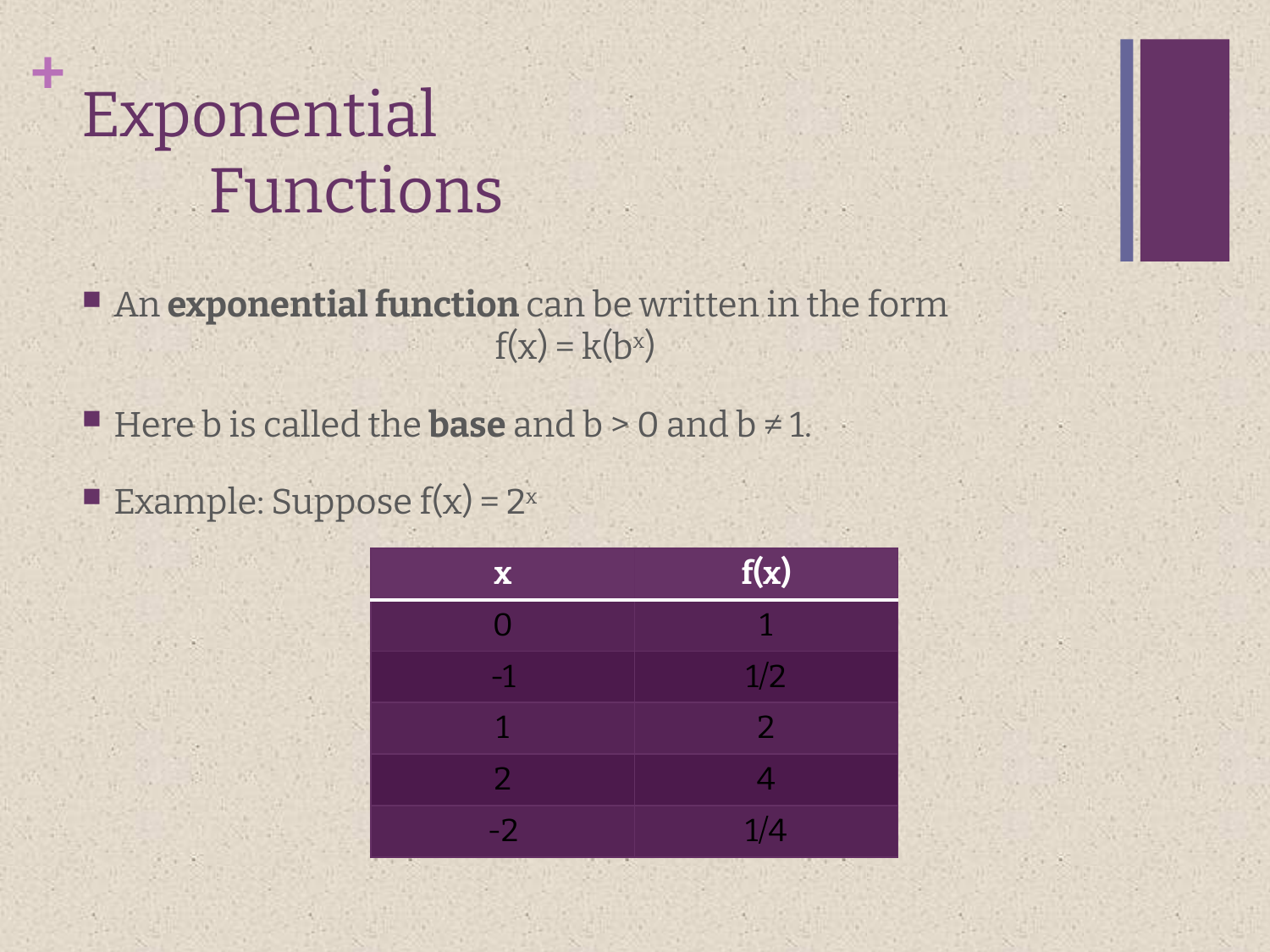

# Exponential Functions
An exponential function can be written in the form
			f(x) = k(bx)
Here b is called the base and b > 0 and b ≠ 1.
Example: Suppose f(x) = 2x

| x | f(x) |
| --- | --- |
| 0 | 1 |
| -1 | 1/2 |
| 1 | 2 |
| 2 | 4 |
| -2 | 1/4 |